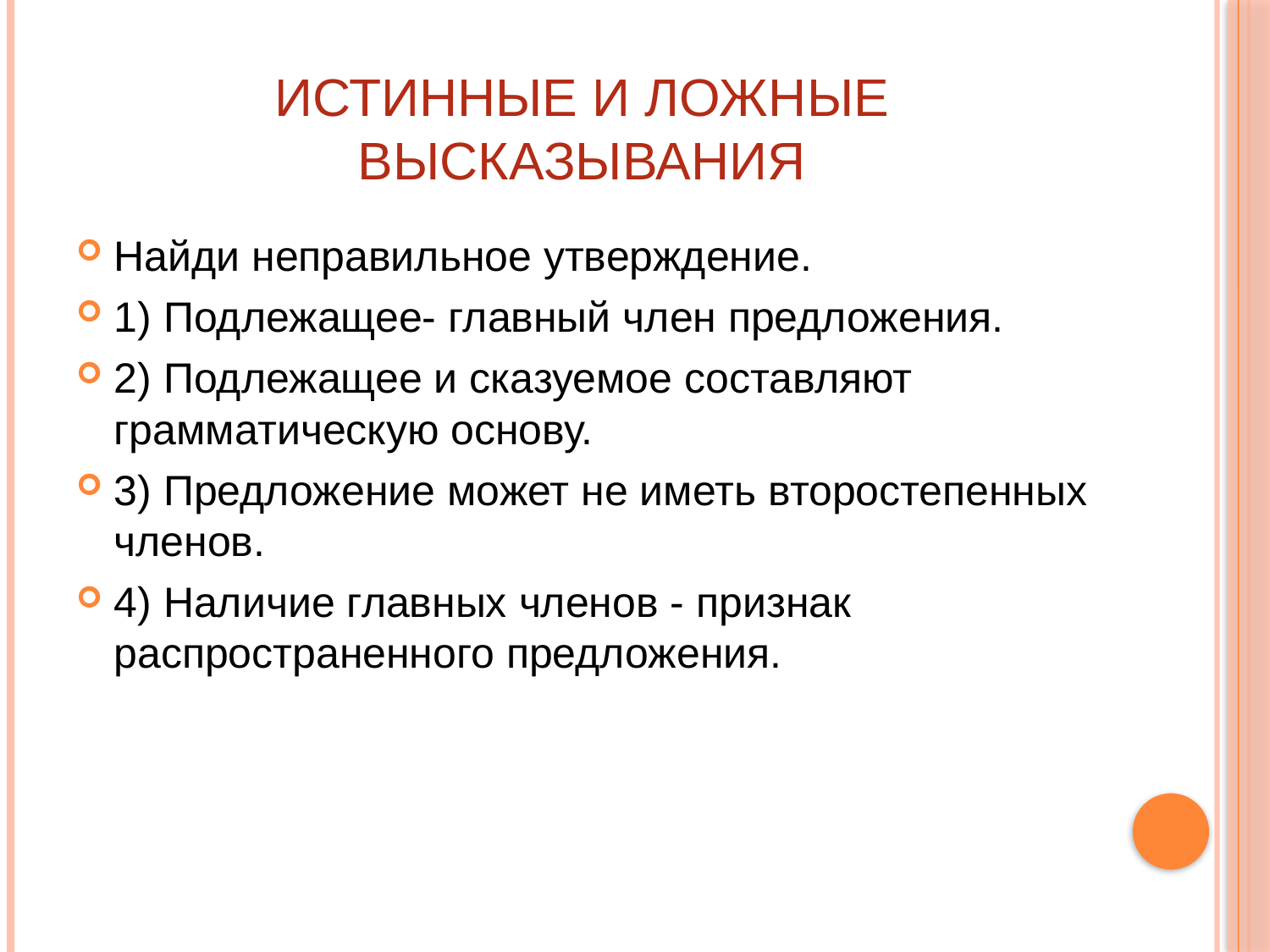

# Истинные и ложные высказывания
Найди неправильное утверждение.
1) Подлежащее- главный член предложения.
2) Подлежащее и сказуемое составляют грамматическую основу.
3) Предложение может не иметь второстепенных членов.
4) Наличие главных членов - признак распространенного предложения.